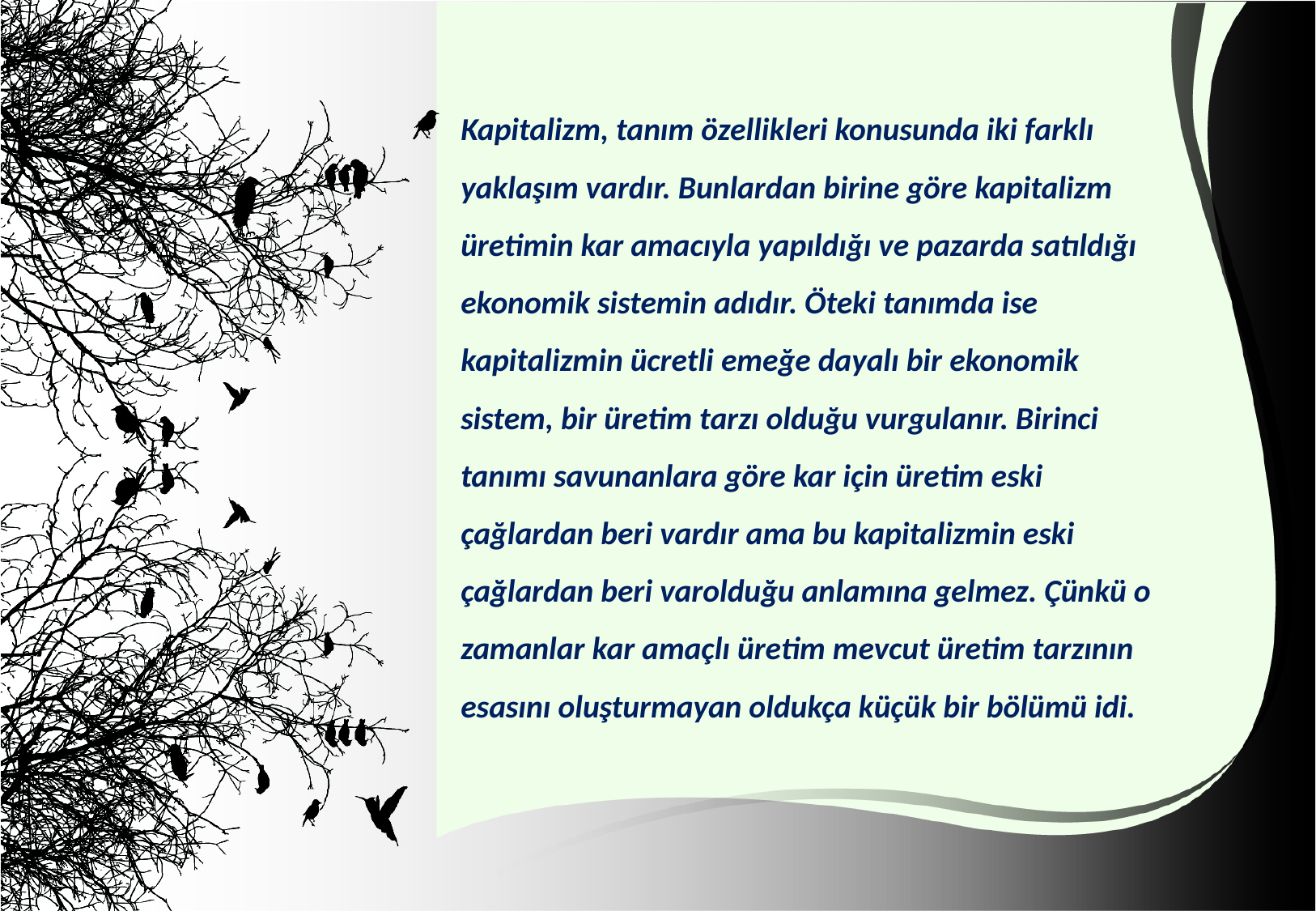

Kapitalizm, tanım özellikleri konusunda iki farklı yaklaşım vardır. Bunlardan birine göre kapitalizm üretimin kar amacıyla yapıldığı ve pazarda satıldığı ekonomik sistemin adıdır. Öteki tanımda ise kapitalizmin ücretli emeğe dayalı bir ekonomik sistem, bir üretim tarzı olduğu vurgulanır. Birinci tanımı savunanlara göre kar için üretim eski çağlardan beri vardır ama bu kapitalizmin eski çağlardan beri varolduğu anlamına gelmez. Çünkü o zamanlar kar amaçlı üretim mevcut üretim tarzının esasını oluşturmayan oldukça küçük bir bölümü idi.